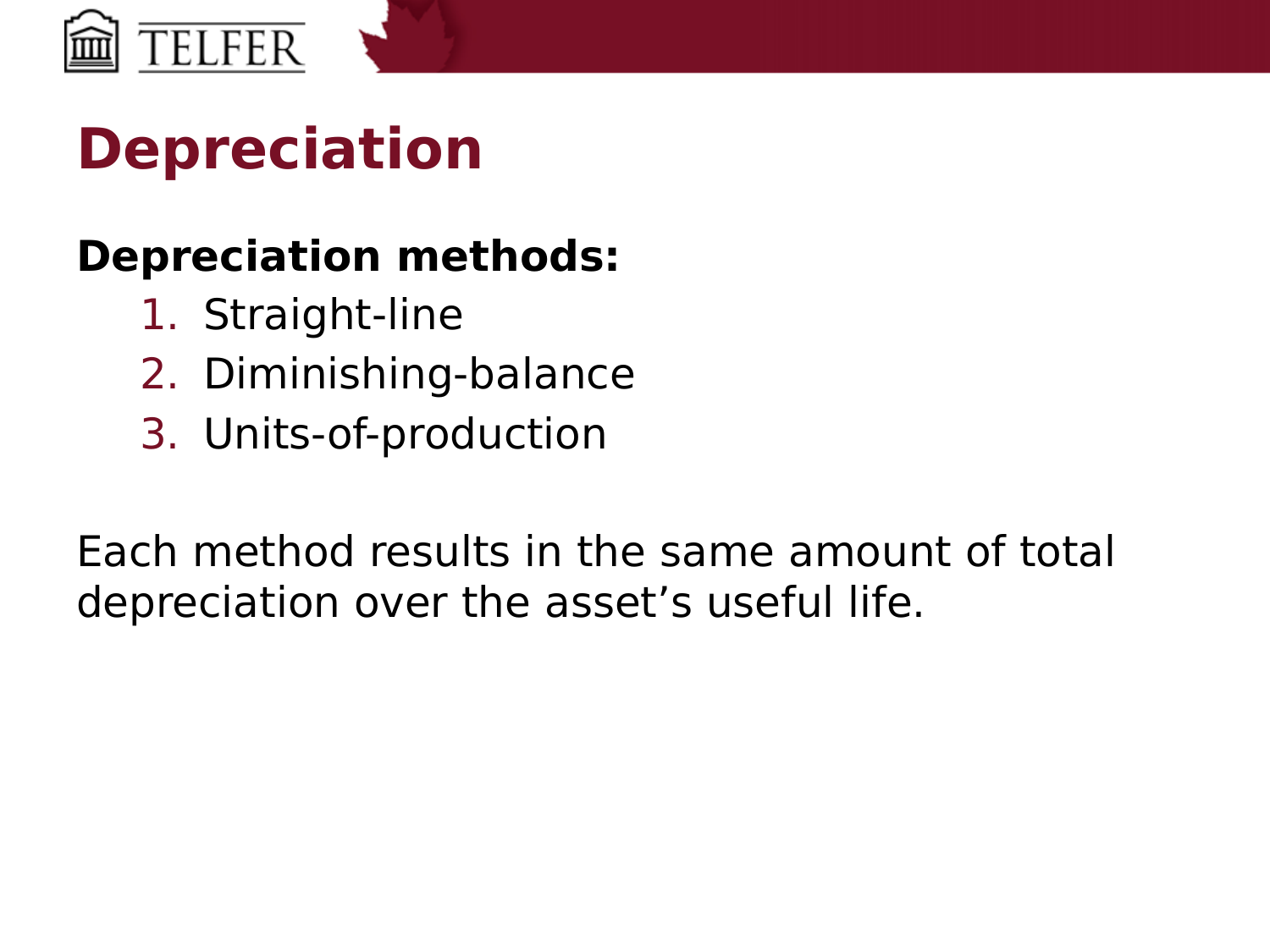

# Depreciation
Depreciation methods:
Straight-line
Diminishing-balance
Units-of-production

Each method results in the same amount of total depreciation over the asset’s useful life.